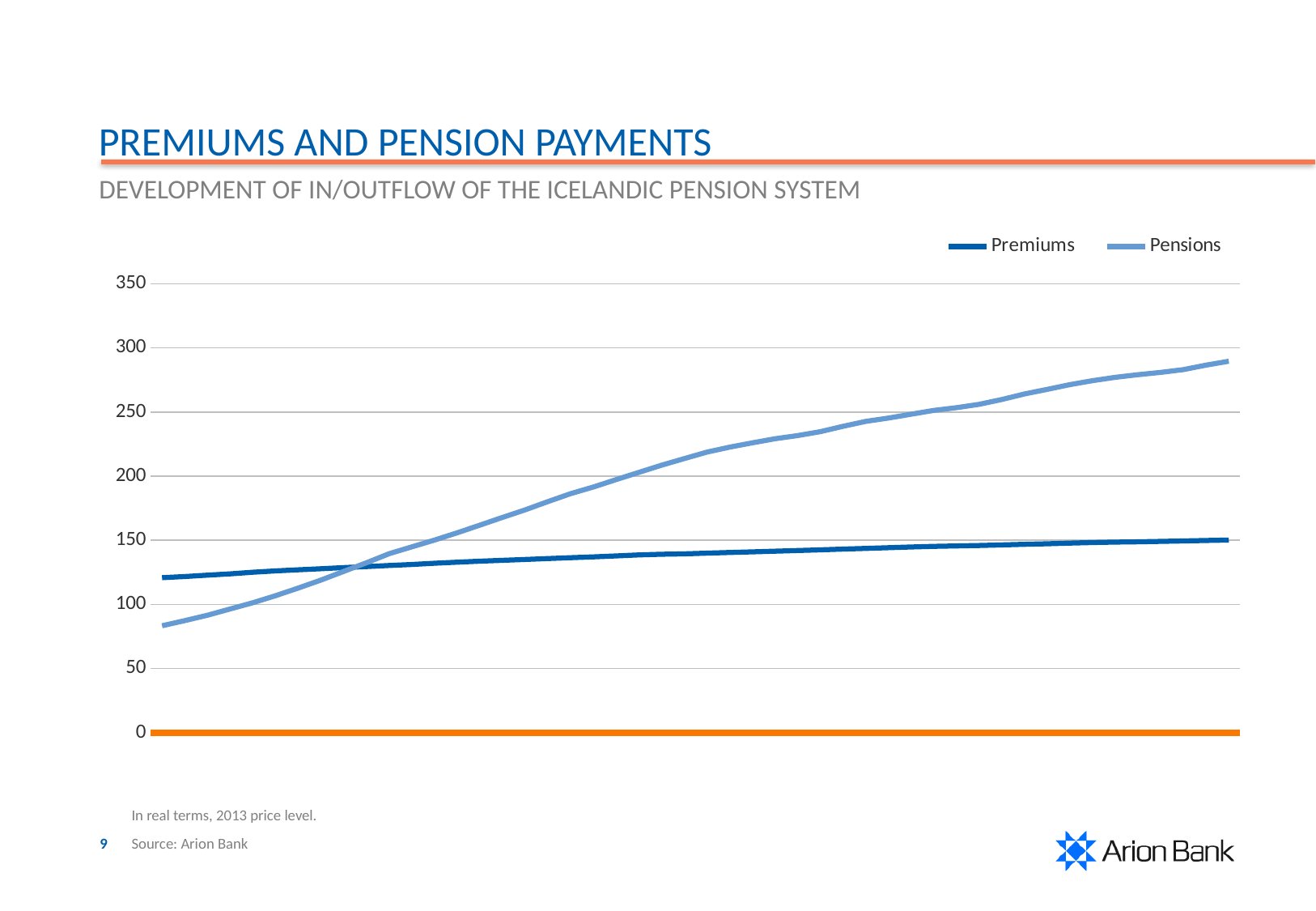

Premiums and pension payments
Development of in/outflow of the Icelandic pension system

### Chart

| Category | Premiums | Pensions |
|---|---|---|
| 2013 | 120.82326319173268 | 83.380656 |
| 2014 | 121.74217489936385 | 87.36583968000001 |
| 2015 | 122.82651945402883 | 91.56066815999999 |
| 2016 | 123.81500456395109 | 96.45306336000002 |
| 2017 | 125.09004250557322 | 101.30868287999999 |
| 2018 | 126.1399723744263 | 106.76952 |
| 2019 | 126.98000687488646 | 112.74439680000002 |
| 2020 | 127.78960793098163 | 118.96680672000001 |
| 2021 | 128.69630421508467 | 125.72070720000004 |
| 2022 | 129.48452371327483 | 132.44550336 |
| 2023 | 130.32637436784773 | 139.50748800000002 |
| 2024 | 131.13371137073986 | 144.8376192 |
| 2025 | 132.09459122742652 | 150.11856000000003 |
| 2026 | 132.91364075312325 | 155.78599680000002 |
| 2027 | 133.68949057531418 | 161.7766848 |
| 2028 | 134.36097245716417 | 167.83413120000003 |
| 2029 | 135.02070695227994 | 173.75103360000003 |
| 2030 | 135.73238507999704 | 180.18443520000002 |
| 2031 | 136.40463288167342 | 186.35431680000002 |
| 2032 | 137.0600838319211 | 191.5509312 |
| 2033 | 137.8011929533758 | 197.29918080000002 |
| 2034 | 138.56425881629653 | 202.93850880000002 |
| 2035 | 139.1030513765077 | 208.52161920000003 |
| 2036 | 139.39604328039496 | 213.67255680000002 |
| 2037 | 139.96596199775237 | 218.73214080000002 |
| 2038 | 140.4862401020224 | 222.60764160000002 |
| 2039 | 140.97953626458283 | 225.9525888 |
| 2040 | 141.477831904975 | 229.14996480000002 |
| 2041 | 142.00538539746384 | 231.62002560000002 |
| 2042 | 142.53365143009242 | 234.68739840000006 |
| 2043 | 143.12622023076142 | 238.85101440000005 |
| 2044 | 143.66638242489418 | 242.68786560000004 |
| 2045 | 144.2107039252146 | 245.31603840000005 |
| 2046 | 144.74985845570478 | 248.28854400000003 |
| 2047 | 145.24094136999156 | 251.26807680000002 |
| 2048 | 145.57088261593205 | 253.4113728 |
| 2049 | 145.90535984335017 | 256.0149504000001 |
| 2050 | 146.38830827384118 | 259.77098880000005 |
| 2051 | 146.84633517295066 | 264.0856896 |
| 2052 | 147.2685173908954 | 267.6906432 |
| 2053 | 147.79446179457622 | 271.35532800000004 |
| 2054 | 148.24910472535643 | 274.4754048000001 |
| 2055 | 148.57655937629787 | 277.07546880000007 |
| 2056 | 148.80266105554364 | 279.1238976 |
| 2057 | 149.137556237643 | 280.88772480000006 |
| 2058 | 149.4696313088818 | 283.08021120000006 |
| 2059 | 149.8189621134242 | 286.58327040000006 |
| 2060 | 150.18730930971094 | 289.5838848000001 |
In real terms, 2013 price level.
9
Source: Arion Bank